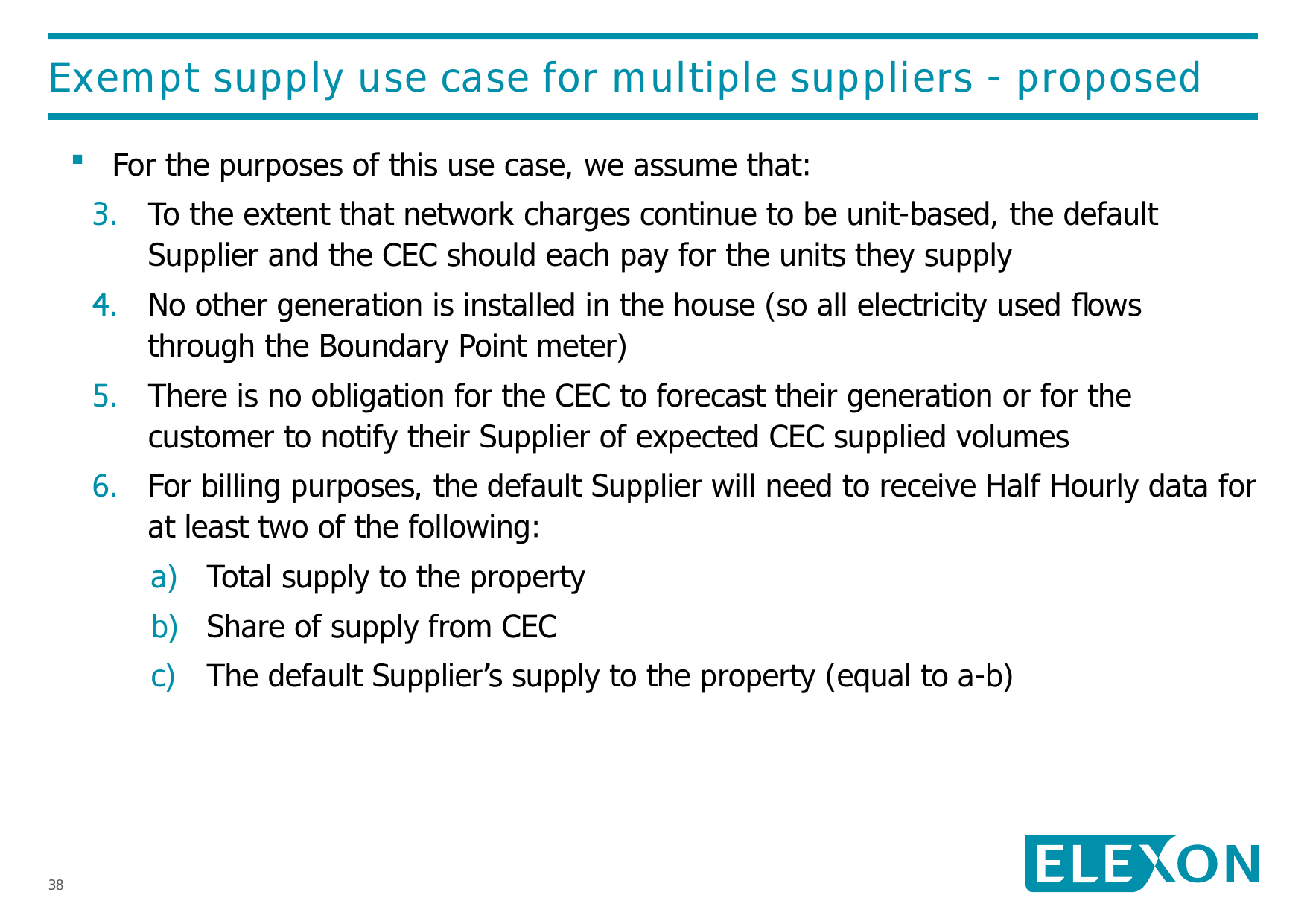

# Exempt supply use case for multiple suppliers - proposed
For the purposes of this use case, we assume that:
To the extent that network charges continue to be unit-based, the default Supplier and the CEC should each pay for the units they supply
No other generation is installed in the house (so all electricity used flows through the Boundary Point meter)
There is no obligation for the CEC to forecast their generation or for the customer to notify their Supplier of expected CEC supplied volumes
For billing purposes, the default Supplier will need to receive Half Hourly data for at least two of the following:
Total supply to the property
Share of supply from CEC
The default Supplier’s supply to the property (equal to a-b)

38